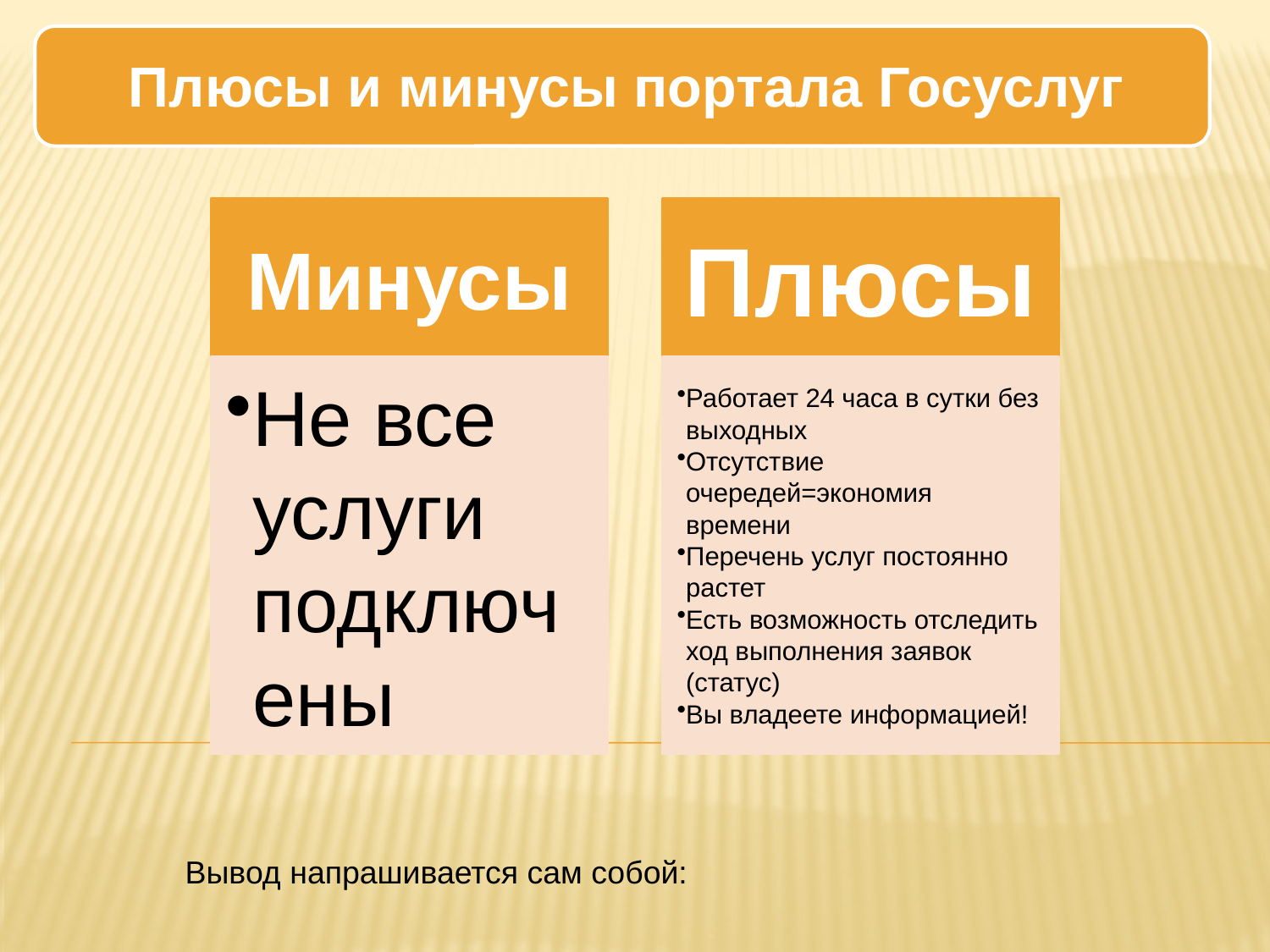

Плюсы и минусы портала Госуслуг
Минусы
Не все услуги подключены
Работает 24 часа в сутки без выходных
Отсутствие очередей=экономия времени
Плюсы
Перечень услуг постоянно растет
Есть возможность отследить ход выполнения заявок (статус)
Вы владеете информацией!
Вывод напрашивается сам собой: